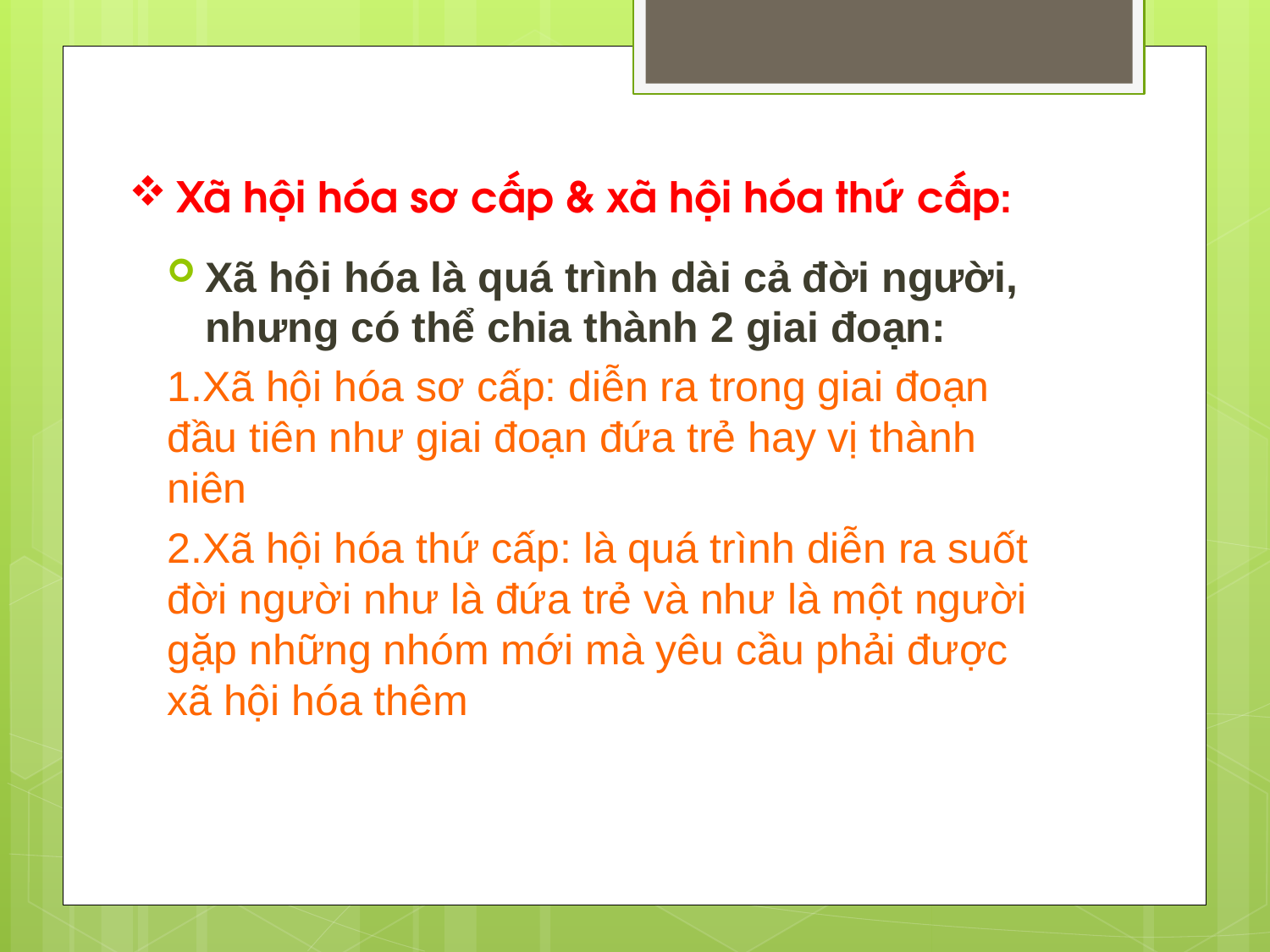

# Xã hội hóa sơ cấp & xã hội hóa thứ cấp:
Xã hội hóa là quá trình dài cả đời người, nhưng có thể chia thành 2 giai đoạn:
1.Xã hội hóa sơ cấp: diễn ra trong giai đoạn đầu tiên như giai đoạn đứa trẻ hay vị thành niên
2.Xã hội hóa thứ cấp: là quá trình diễn ra suốt đời người như là đứa trẻ và như là một người gặp những nhóm mới mà yêu cầu phải được xã hội hóa thêm